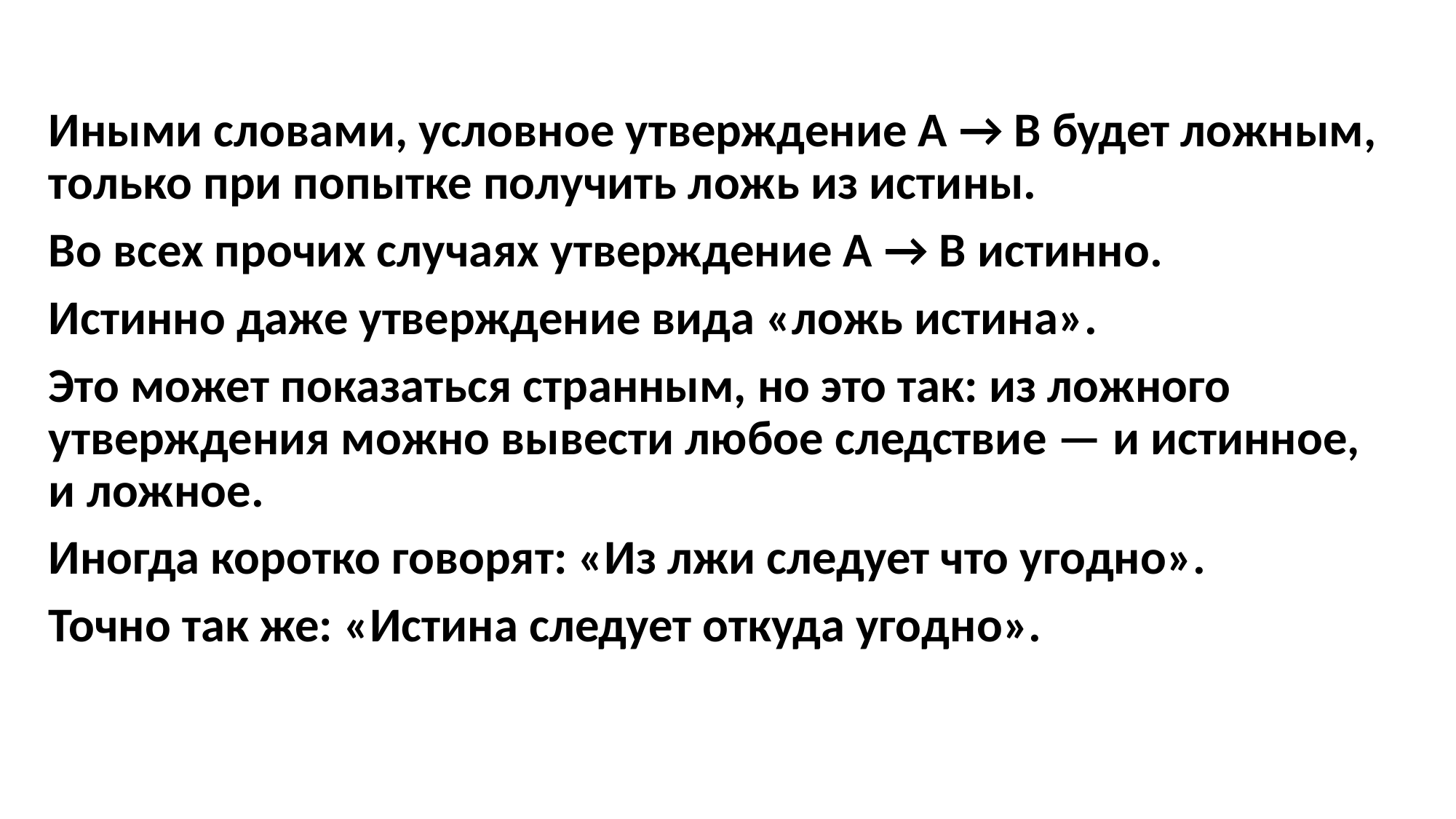

Иными словами, условное утверждение А → В будет ложным, только при попытке получить ложь из истины.
Во всех прочих случаях утверждение А → В истинно.
Истинно даже утверждение вида «ложь истина».
Это может показаться странным, но это так: из ложного утверждения можно вывести любое следствие — и истинное, и ложное.
Иногда коротко говорят: «Из лжи следует что угодно».
Точно так же: «Истина следует откуда угодно».